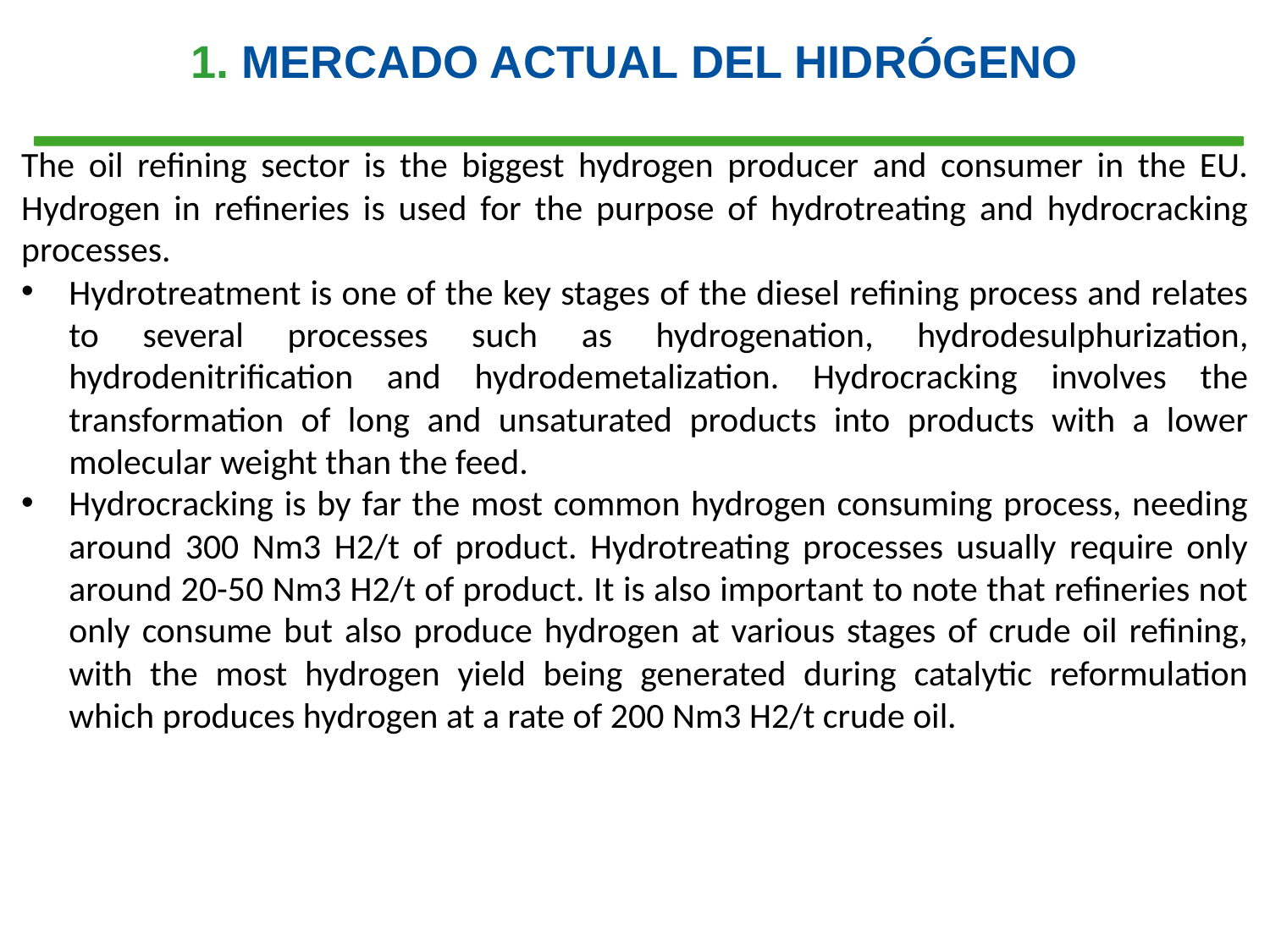

1. MERCADO ACTUAL DEL HIDRÓGENO
The oil refining sector is the biggest hydrogen producer and consumer in the EU. Hydrogen in refineries is used for the purpose of hydrotreating and hydrocracking processes.
Hydrotreatment is one of the key stages of the diesel refining process and relates to several processes such as hydrogenation, hydrodesulphurization, hydrodenitrification and hydrodemetalization. Hydrocracking involves the transformation of long and unsaturated products into products with a lower molecular weight than the feed.
Hydrocracking is by far the most common hydrogen consuming process, needing around 300 Nm3 H2/t of product. Hydrotreating processes usually require only around 20-50 Nm3 H2/t of product. It is also important to note that refineries not only consume but also produce hydrogen at various stages of crude oil refining, with the most hydrogen yield being generated during catalytic reformulation which produces hydrogen at a rate of 200 Nm3 H2/t crude oil.